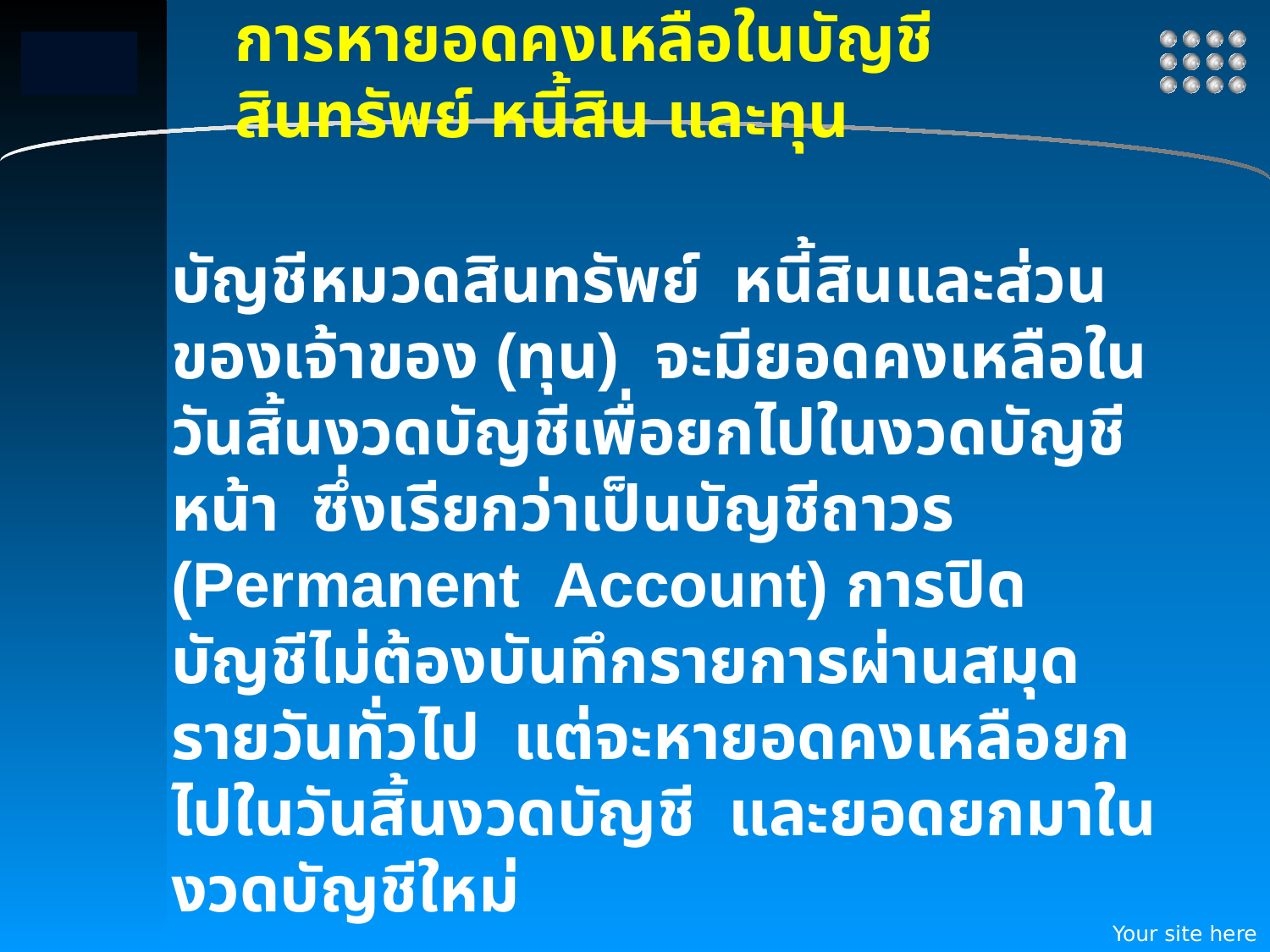

# การหายอดคงเหลือในบัญชีสินทรัพย์ หนี้สิน และทุน
บัญชีหมวดสินทรัพย์  หนี้สินและส่วนของเจ้าของ (ทุน)  จะมียอดคงเหลือในวันสิ้นงวดบัญชีเพื่อยกไปในงวดบัญชีหน้า  ซึ่งเรียกว่าเป็นบัญชีถาวร (Permanent  Account) การปิดบัญชีไม่ต้องบันทึกรายการผ่านสมุดรายวันทั่วไป  แต่จะหายอดคงเหลือยกไปในวันสิ้นงวดบัญชี  และยอดยกมาในงวดบัญชีใหม่